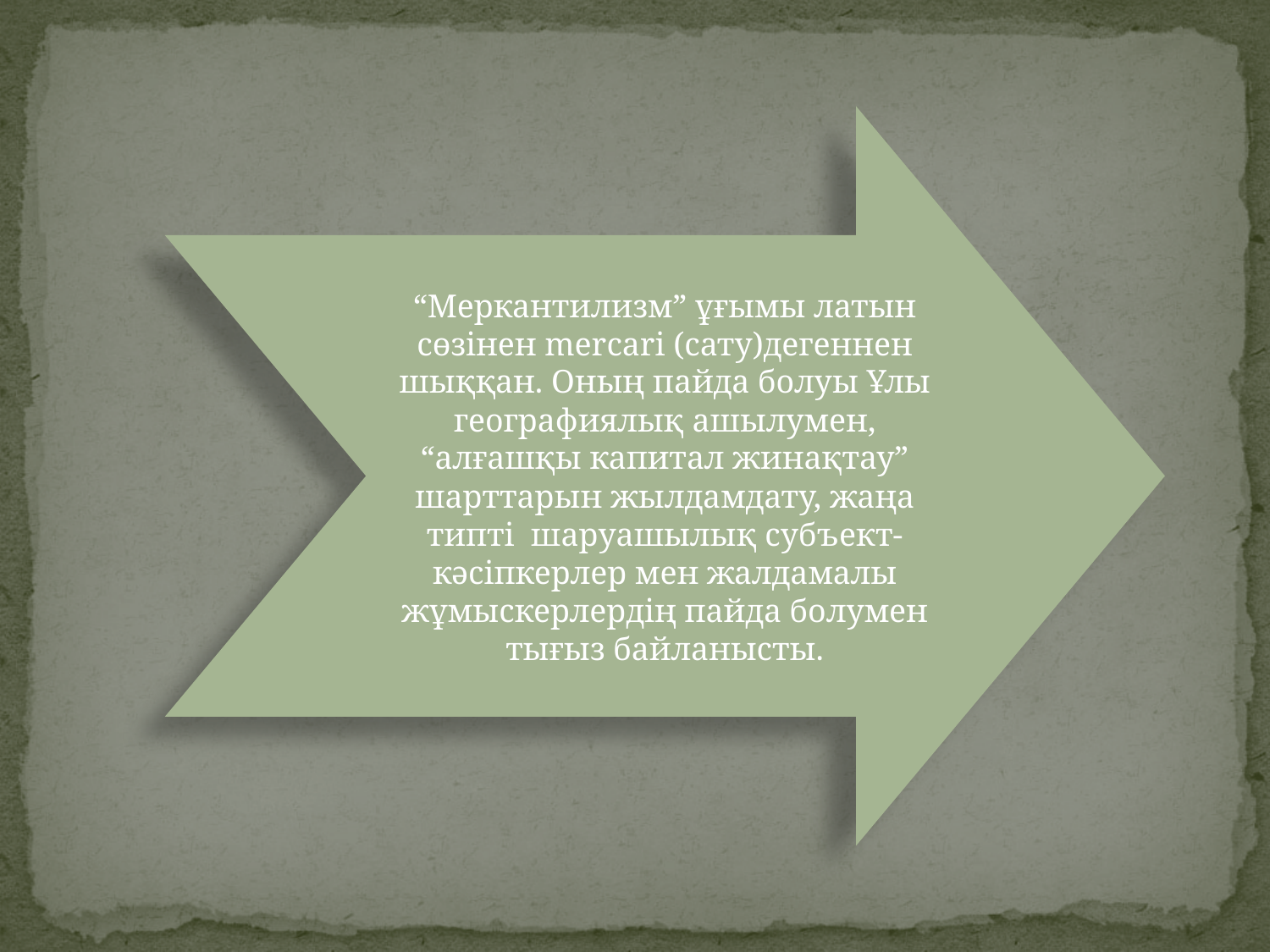

“Меркантилизм” ұғымы латын сөзінен mercari (сату)дегеннен шыққан. Оның пайда болуы Ұлы географиялық ашылумен, “алғашқы капитал жинақтау” шарттарын жылдамдату, жаңа типті  шаруашылық субъект-кәсіпкерлер мен жалдамалы жұмыскерлердің пайда болумен тығыз байланысты.